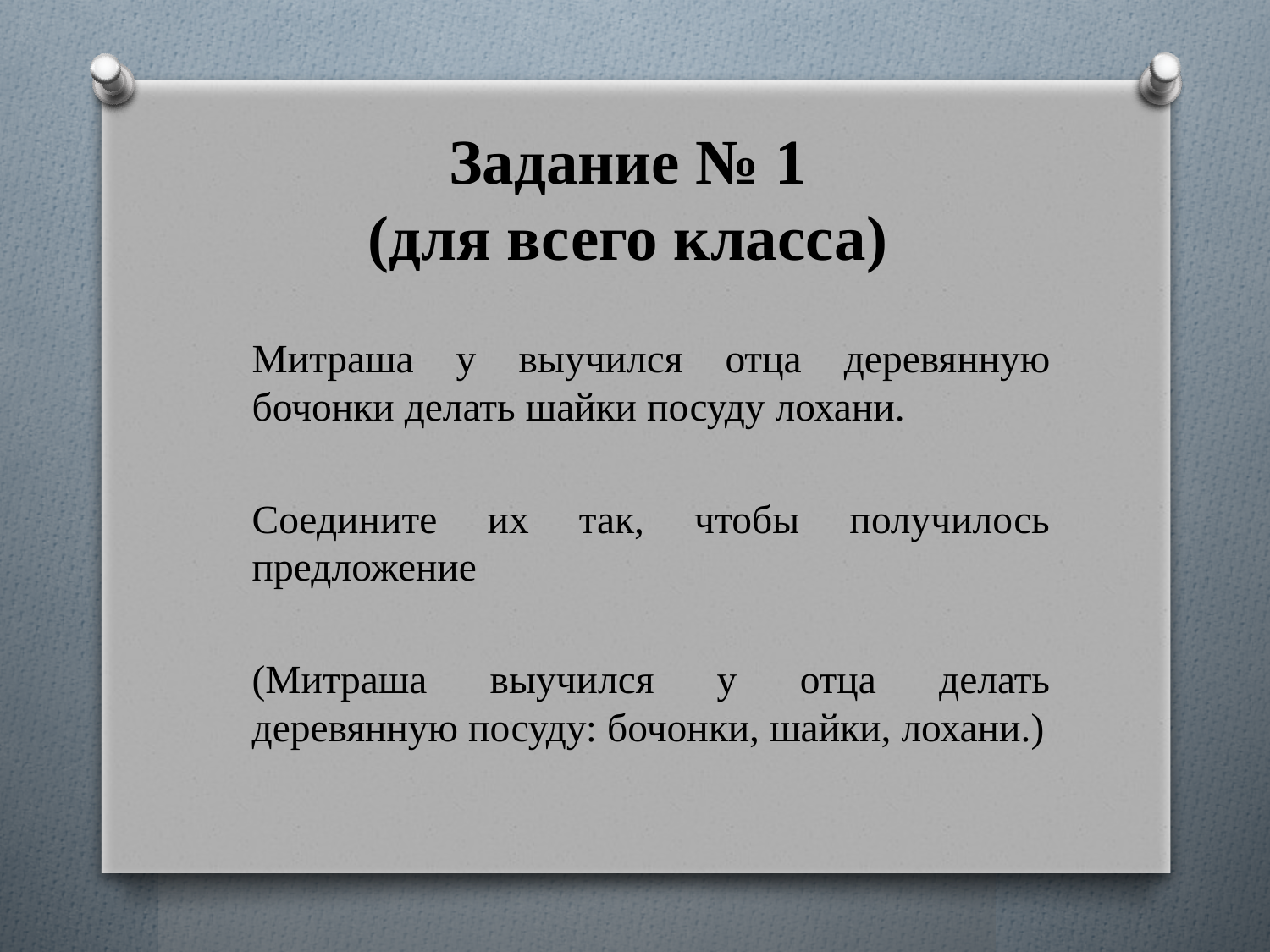

# Задание № 1 (для всего класса)
	Митраша у выучился отца деревянную бочонки делать шайки посуду лохани.

	Соедините их так, чтобы получилось предложение

	(Митраша выучился у отца делать деревянную посуду: бочонки, шайки, лохани.)